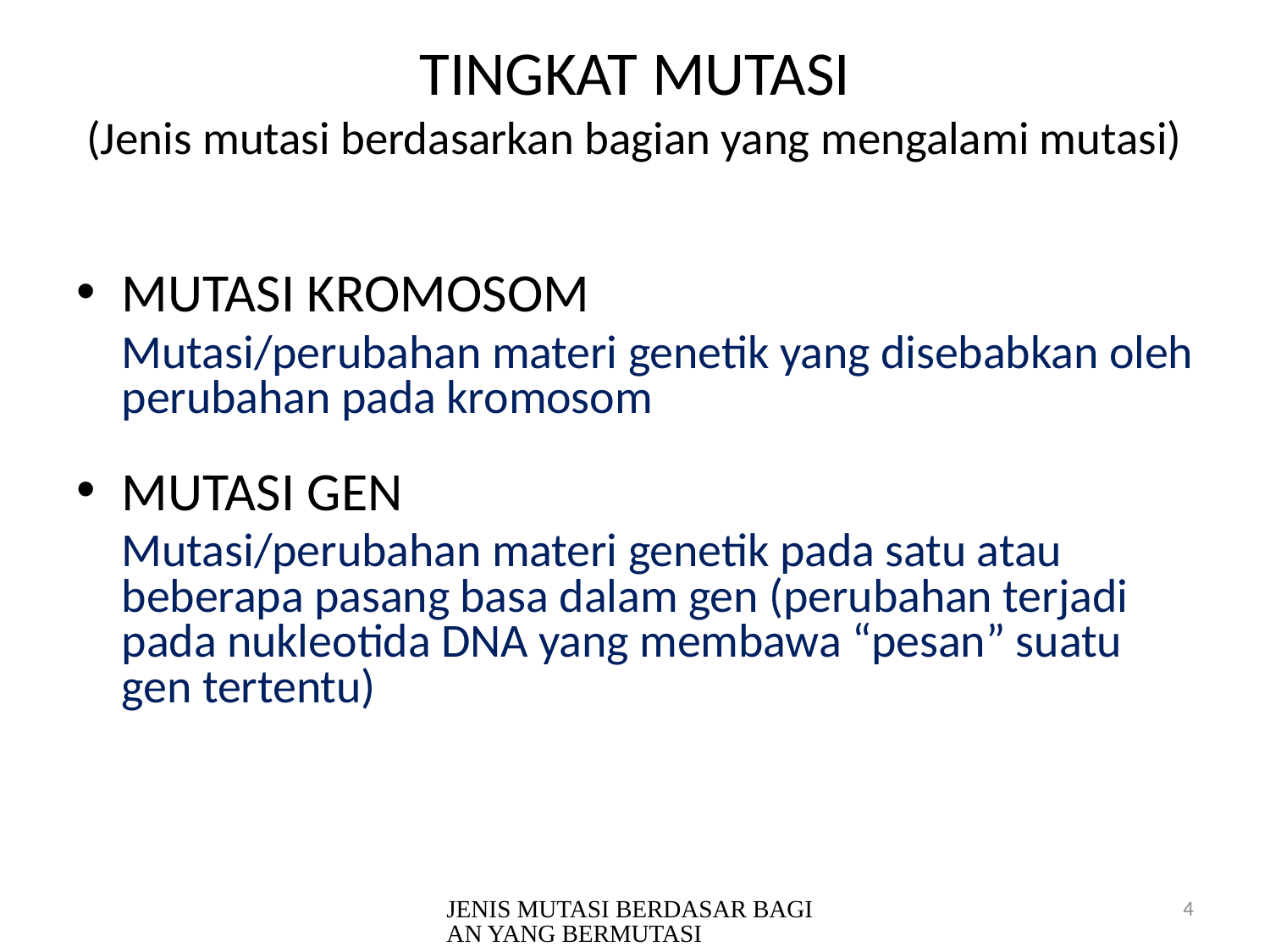

# TINGKAT MUTASI (Jenis mutasi berdasarkan bagian yang mengalami mutasi)
MUTASI KROMOSOM
	Mutasi/perubahan materi genetik yang disebabkan oleh perubahan pada kromosom

MUTASI GEN
	Mutasi/perubahan materi genetik pada satu atau beberapa pasang basa dalam gen (perubahan terjadi pada nukleotida DNA yang membawa “pesan” suatu gen tertentu)

JENIS MUTASI BERDASAR BAGIAN YANG BERMUTASI
4